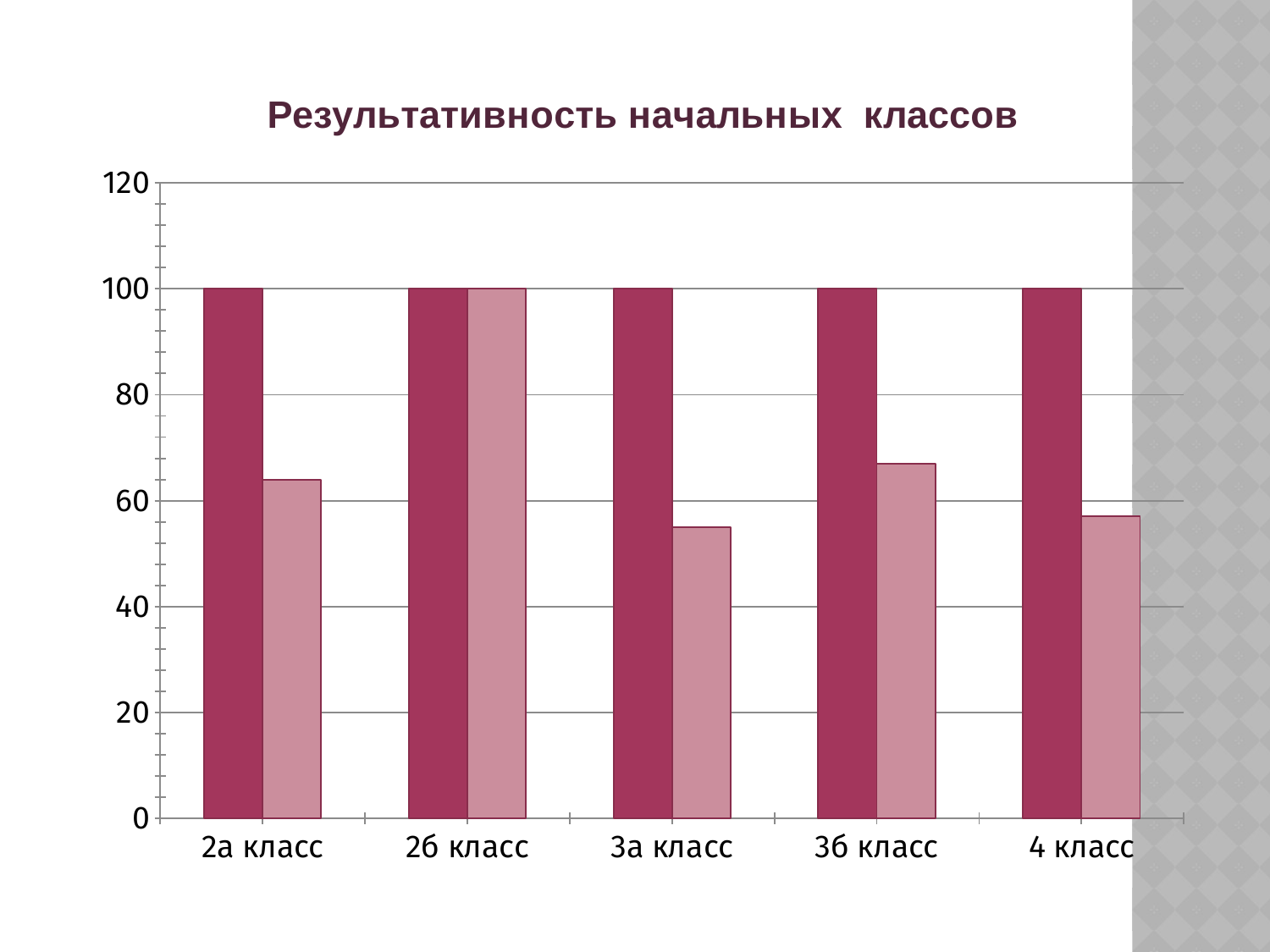

### Chart: Результативность начальных  классов

| Category | Успеваемость | Качество знаний |
|---|---|---|
| 2а класс | 100.0 | 64.0 |
| 2б класс | 100.0 | 100.0 |
| 3а класс | 100.0 | 55.0 |
| 3б класс | 100.0 | 67.0 |
| 4 класс | 100.0 | 57.0 |